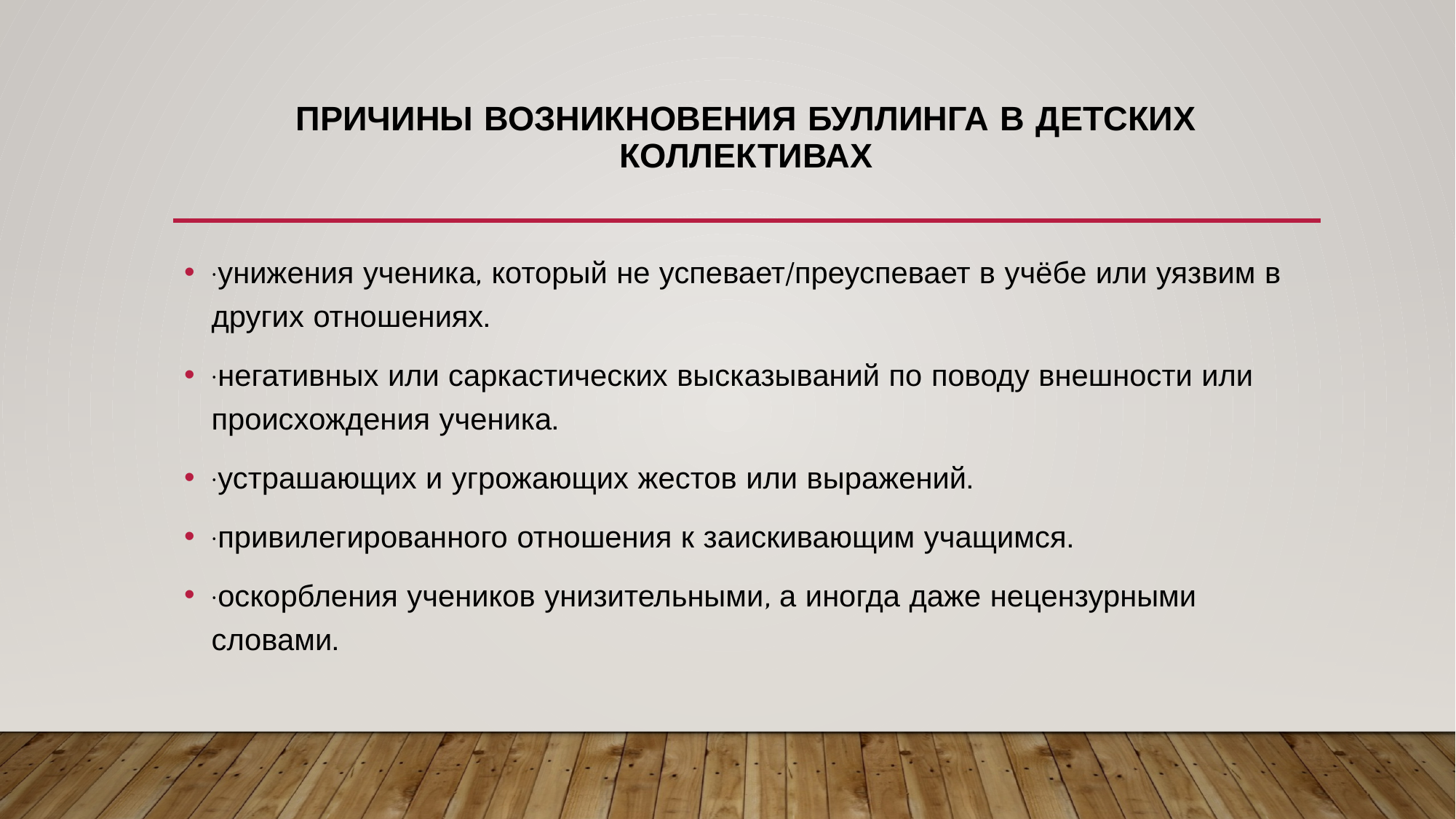

# Причины возникновения буллинга в детских коллективах
·унижения ученика, который не успевает/преуспевает в учёбе или уязвим в других отношениях.
·негативных или саркастических высказываний по поводу внешности или происхождения ученика.
·устрашающих и угрожающих жестов или выражений.
·привилегированного отношения к заискивающим учащимся.
·оскорбления учеников унизительными, а иногда даже нецензурными словами.